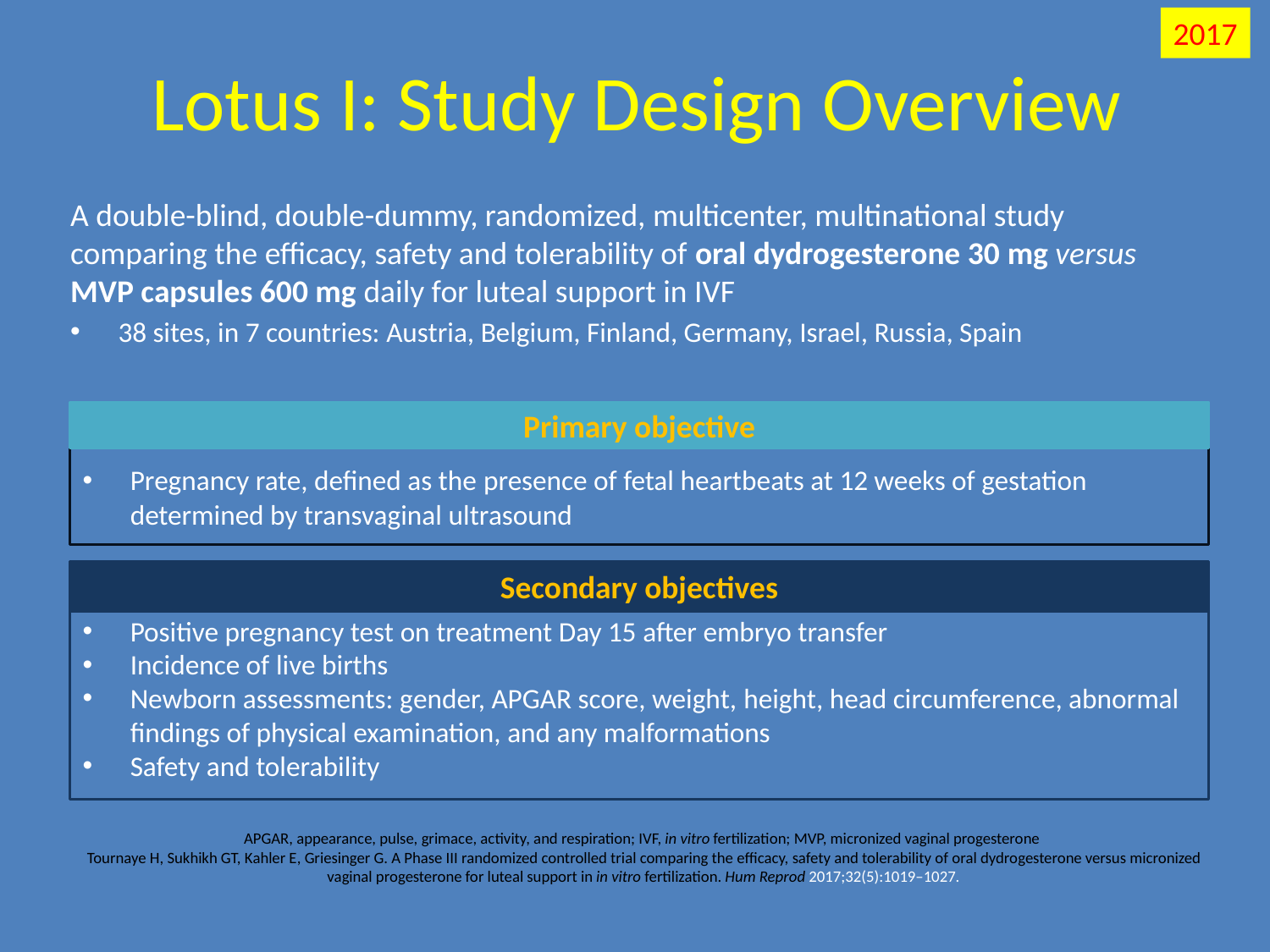

2017
# Lotus I: Study Design Overview
A double-blind, double-dummy, randomized, multicenter, multinational study comparing the efficacy, safety and tolerability of oral dydrogesterone 30 mg versus MVP capsules 600 mg daily for luteal support in IVF
38 sites, in 7 countries: Austria, Belgium, Finland, Germany, Israel, Russia, Spain
Primary objective
Pregnancy rate, defined as the presence of fetal heartbeats at 12 weeks of gestation determined by transvaginal ultrasound
Secondary objectives
Positive pregnancy test on treatment Day 15 after embryo transfer
Incidence of live births
Newborn assessments: gender, APGAR score, weight, height, head circumference, abnormal findings of physical examination, and any malformations
Safety and tolerability
APGAR, appearance, pulse, grimace, activity, and respiration; IVF, in vitro fertilization; MVP, micronized vaginal progesterone
Tournaye H, Sukhikh GT, Kahler E, Griesinger G. A Phase III randomized controlled trial comparing the efficacy, safety and tolerability of oral dydrogesterone versus micronized vaginal progesterone for luteal support in in vitro fertilization. Hum Reprod 2017;32(5):1019–1027.